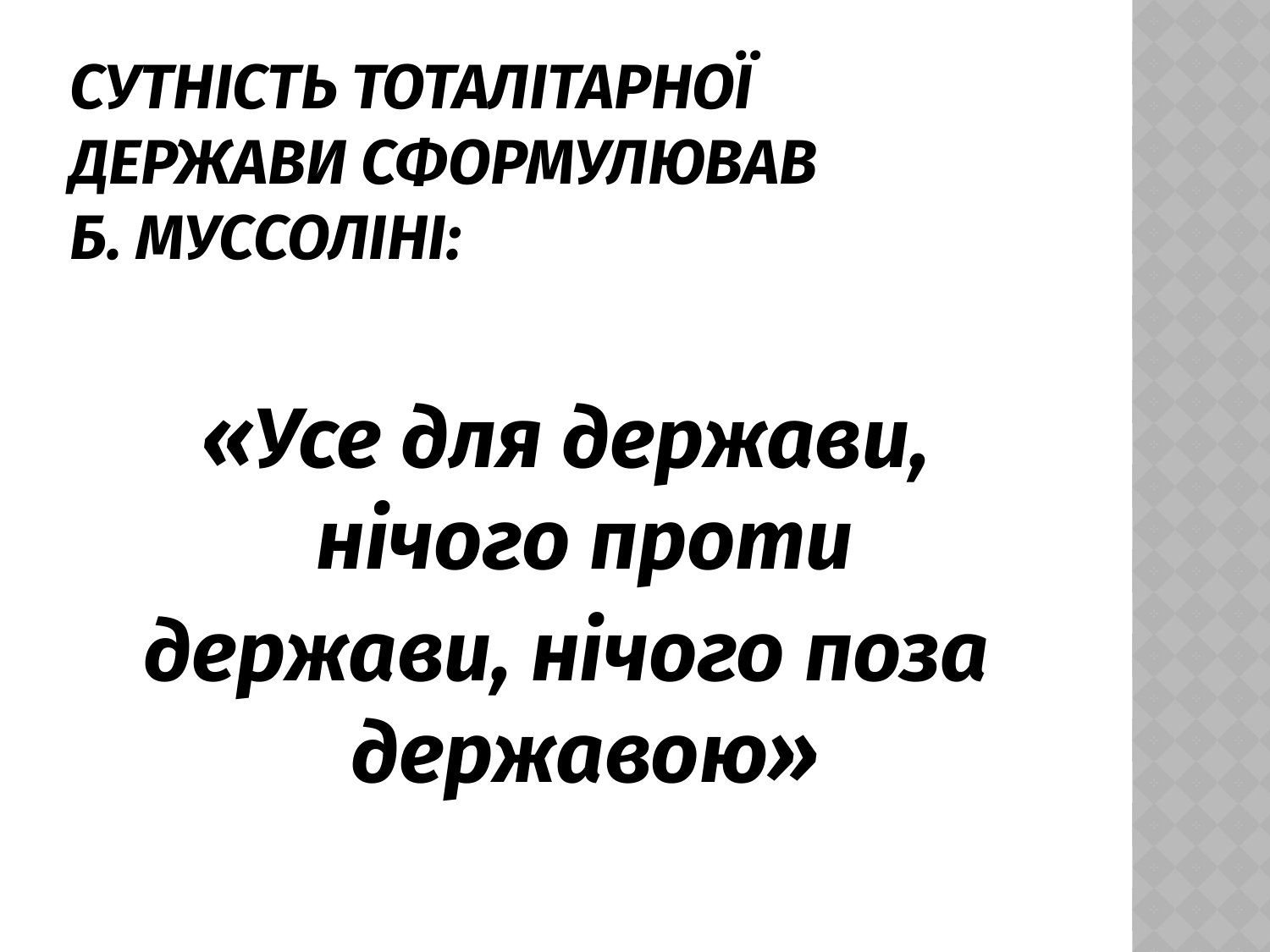

# Сутність тоталітарної держави сформулював Б. Муссоліні:
«Усе для держави, нічого проти
держави, нічого поза державою»